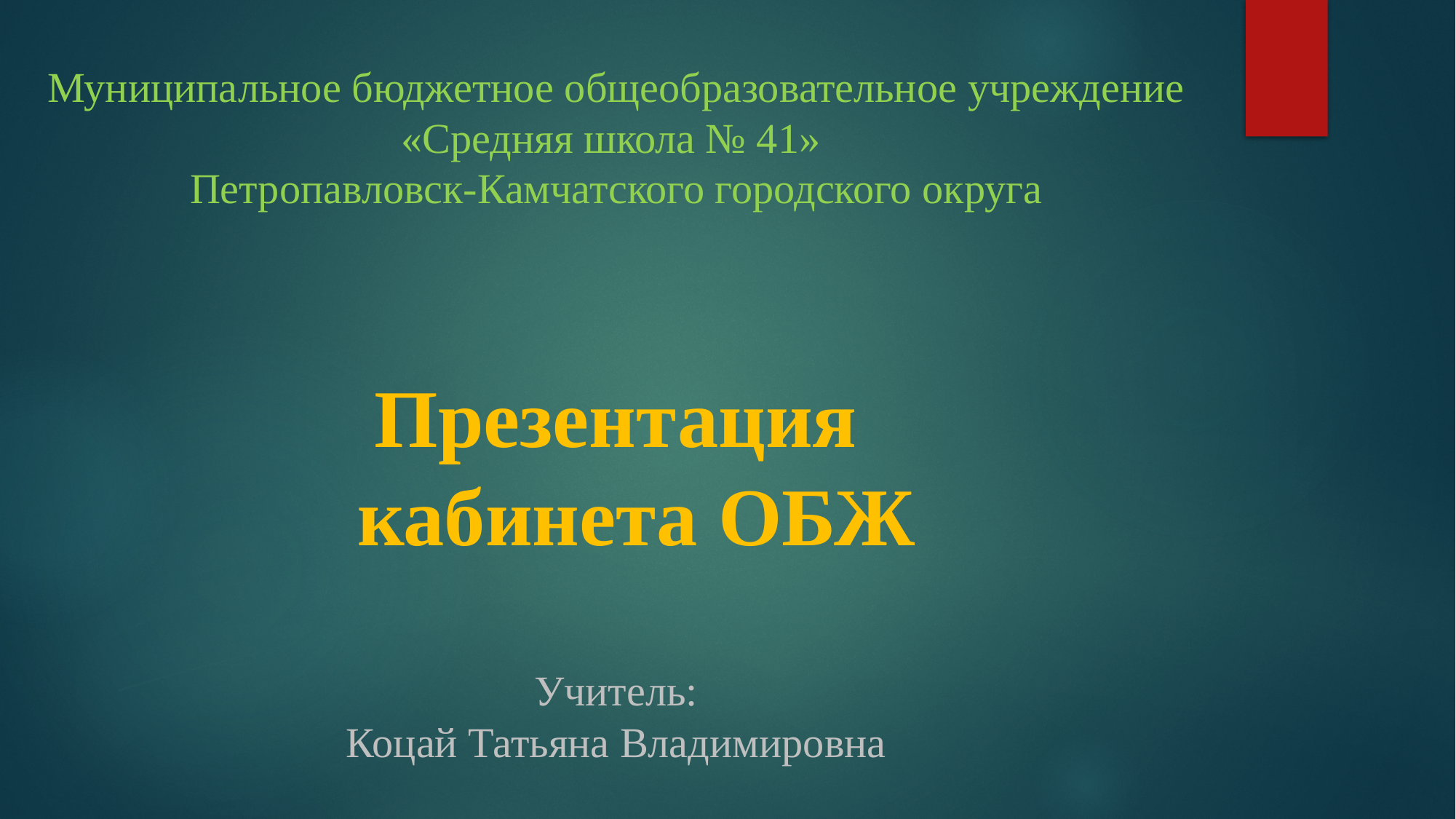

# Муниципальное бюджетное общеобразовательное учреждение «Средняя школа № 41» Петропавловск-Камчатского городского округа Презентация кабинета ОБЖ Учитель: Коцай Татьяна Владимировна